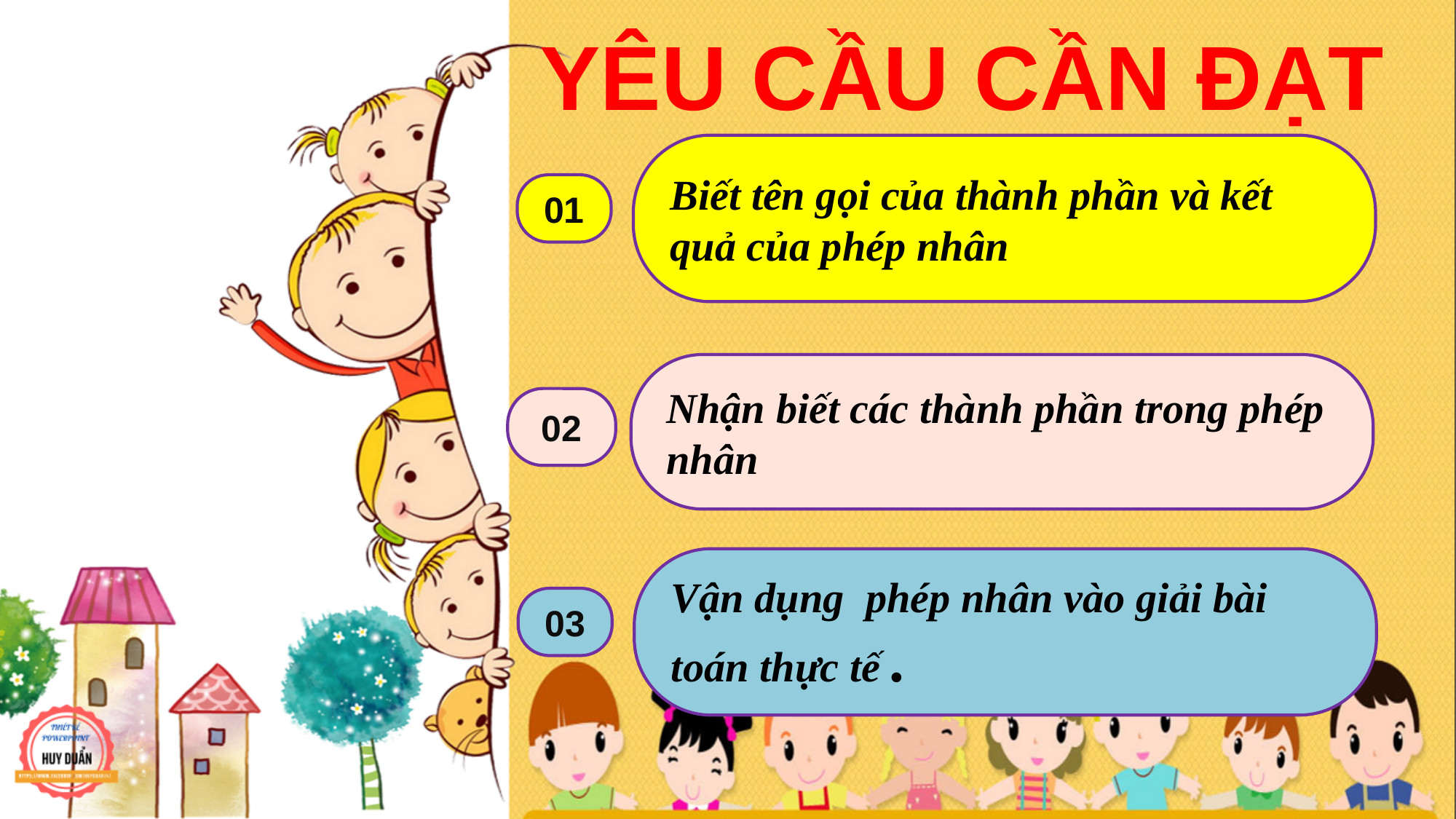

YÊU CẦU CẦN ĐẠT
Biết tên gọi của thành phần và kết quả của phép nhân
01
Nhận biết các thành phần trong phép nhân
02
Vận dụng  phép nhân vào giải bài toán thực tế .
03